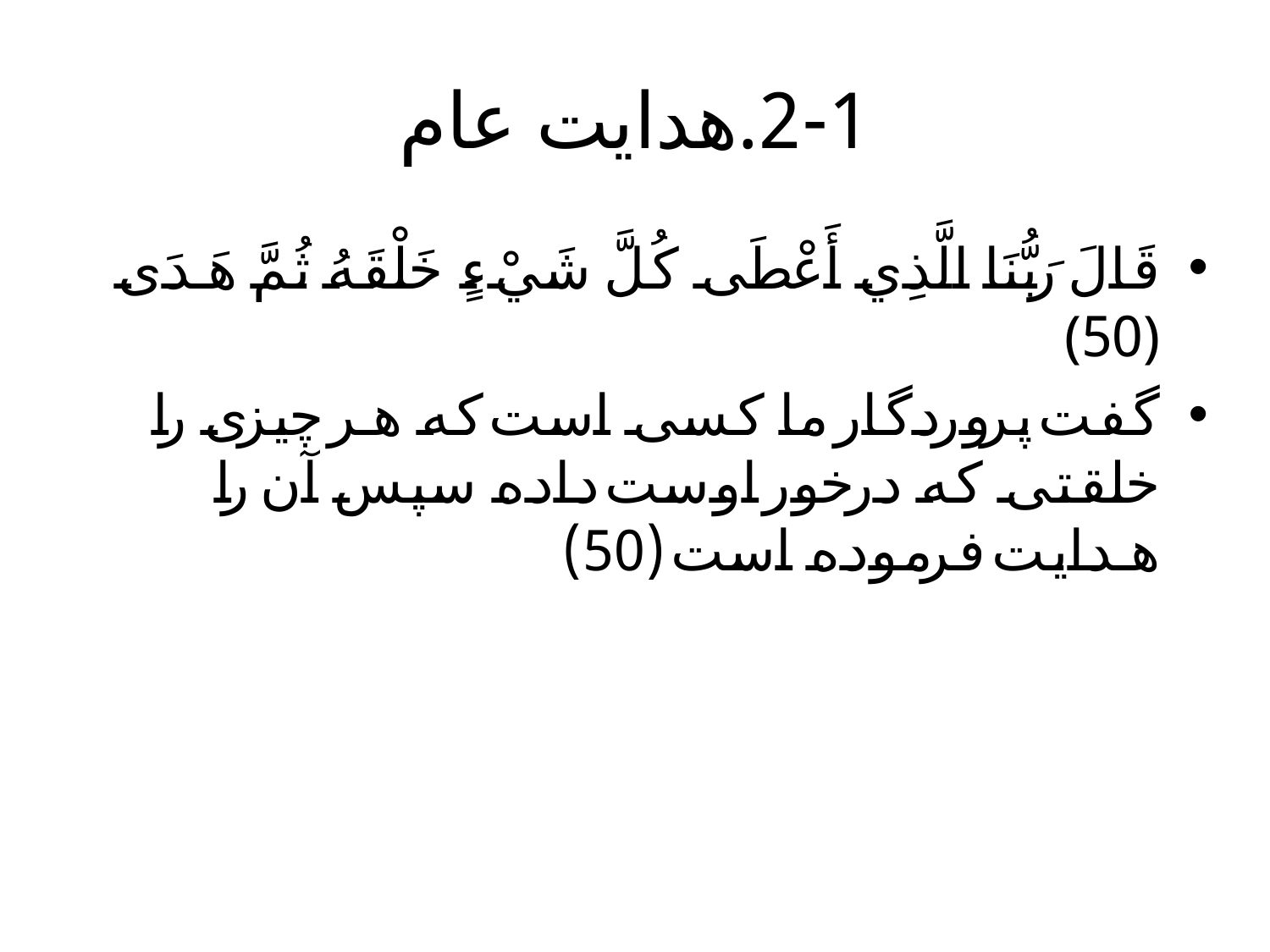

# 2-1.هدایت عام
قَالَ رَبُّنَا الَّذِي أَعْطَى كُلَّ شَيْءٍ خَلْقَهُ ثُمَّ هَدَى ﴿50﴾
گفت پروردگار ما كسى است كه هر چيزى را خلقتى كه درخور اوست داده سپس آن را هدايت فرموده است (50)